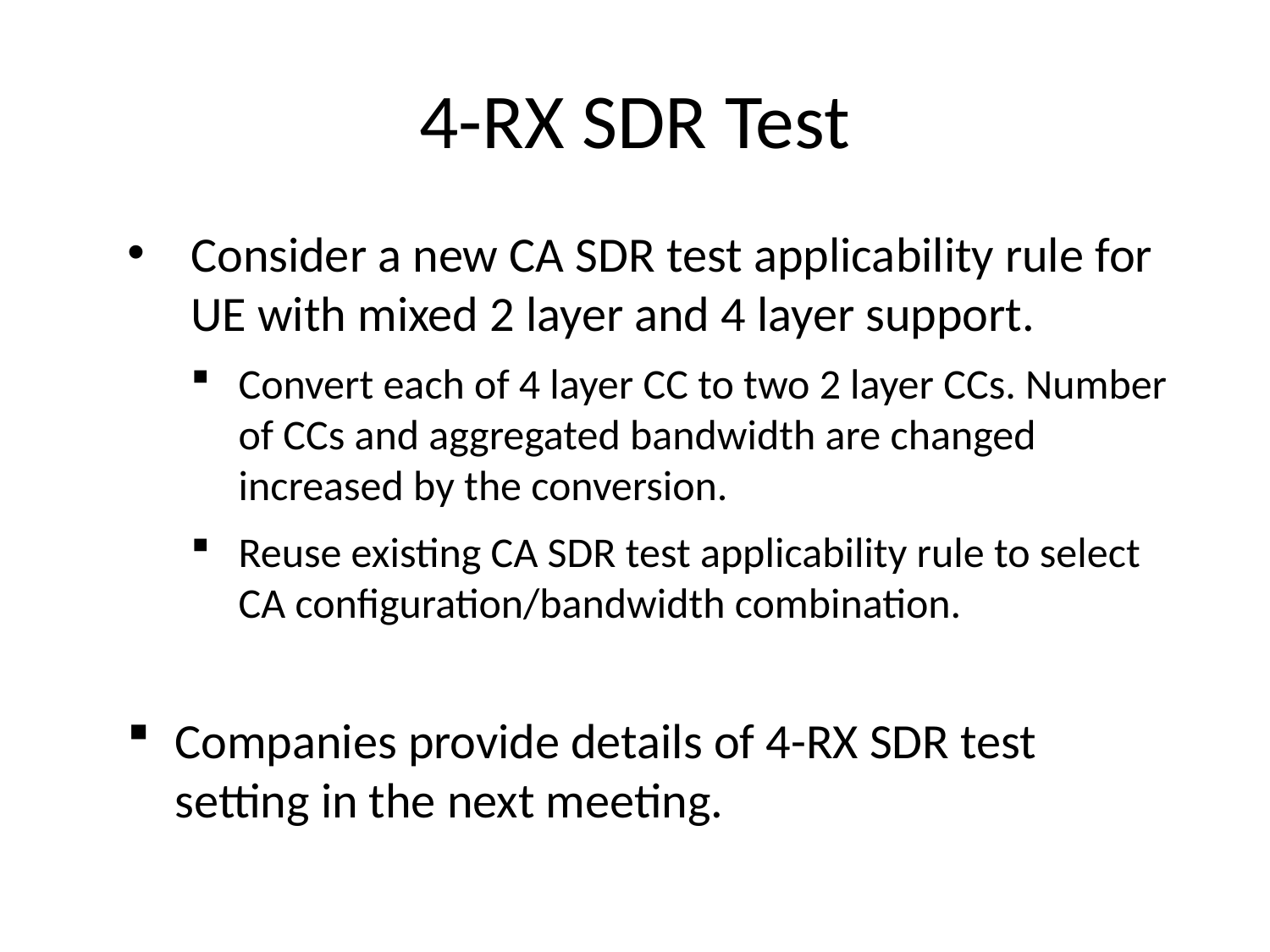

# 4-RX SDR Test

Consider a new CA SDR test applicability rule for UE with mixed 2 layer and 4 layer support.
Convert each of 4 layer CC to two 2 layer CCs. Number of CCs and aggregated bandwidth are changed increased by the conversion.
Reuse existing CA SDR test applicability rule to select CA configuration/bandwidth combination.

Companies provide details of 4-RX SDR test setting in the next meeting.